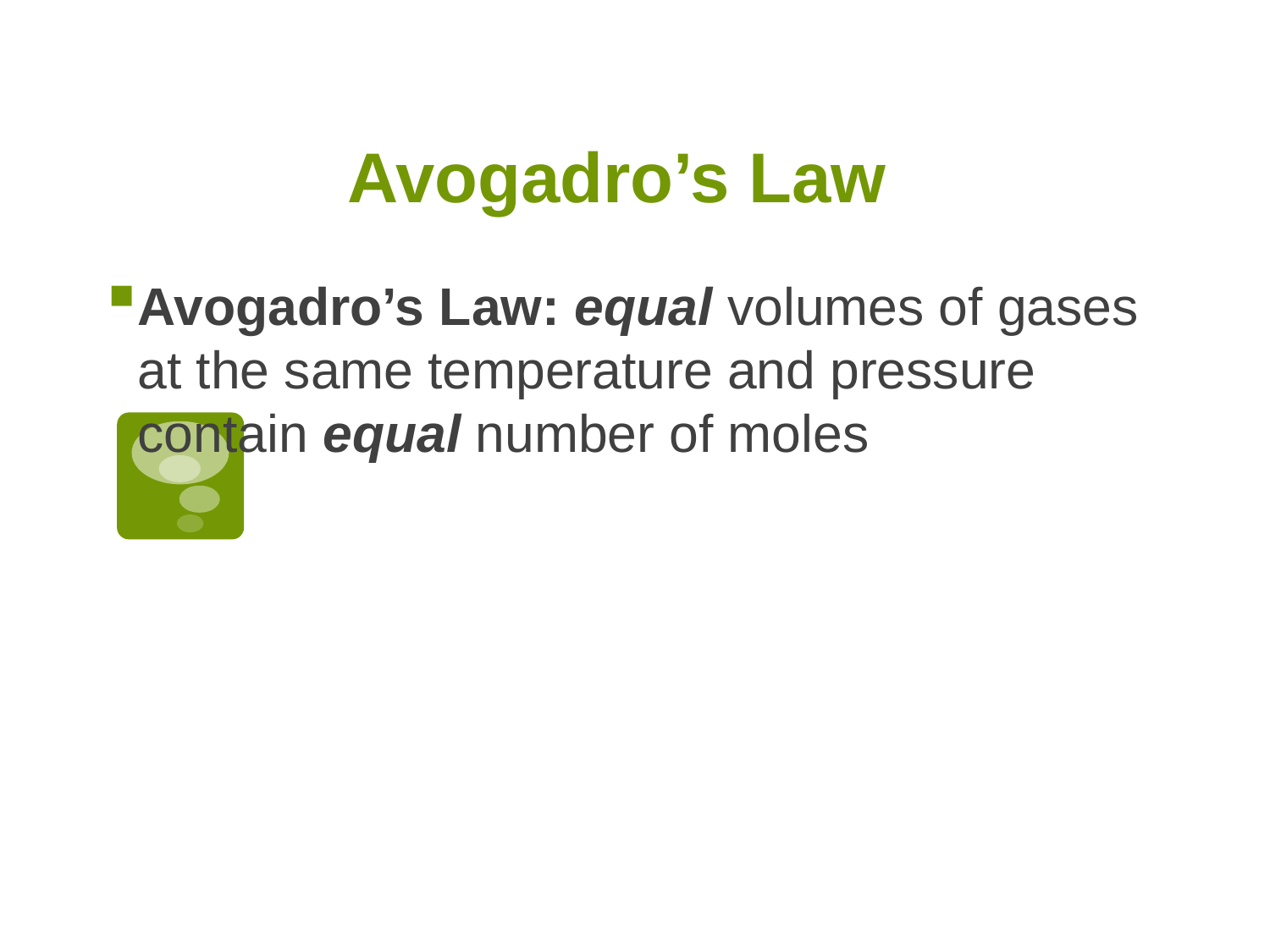

# Avogadro’s Law
Avogadro’s Law: equal volumes of gases at the same temperature and pressure contain equal number of moles